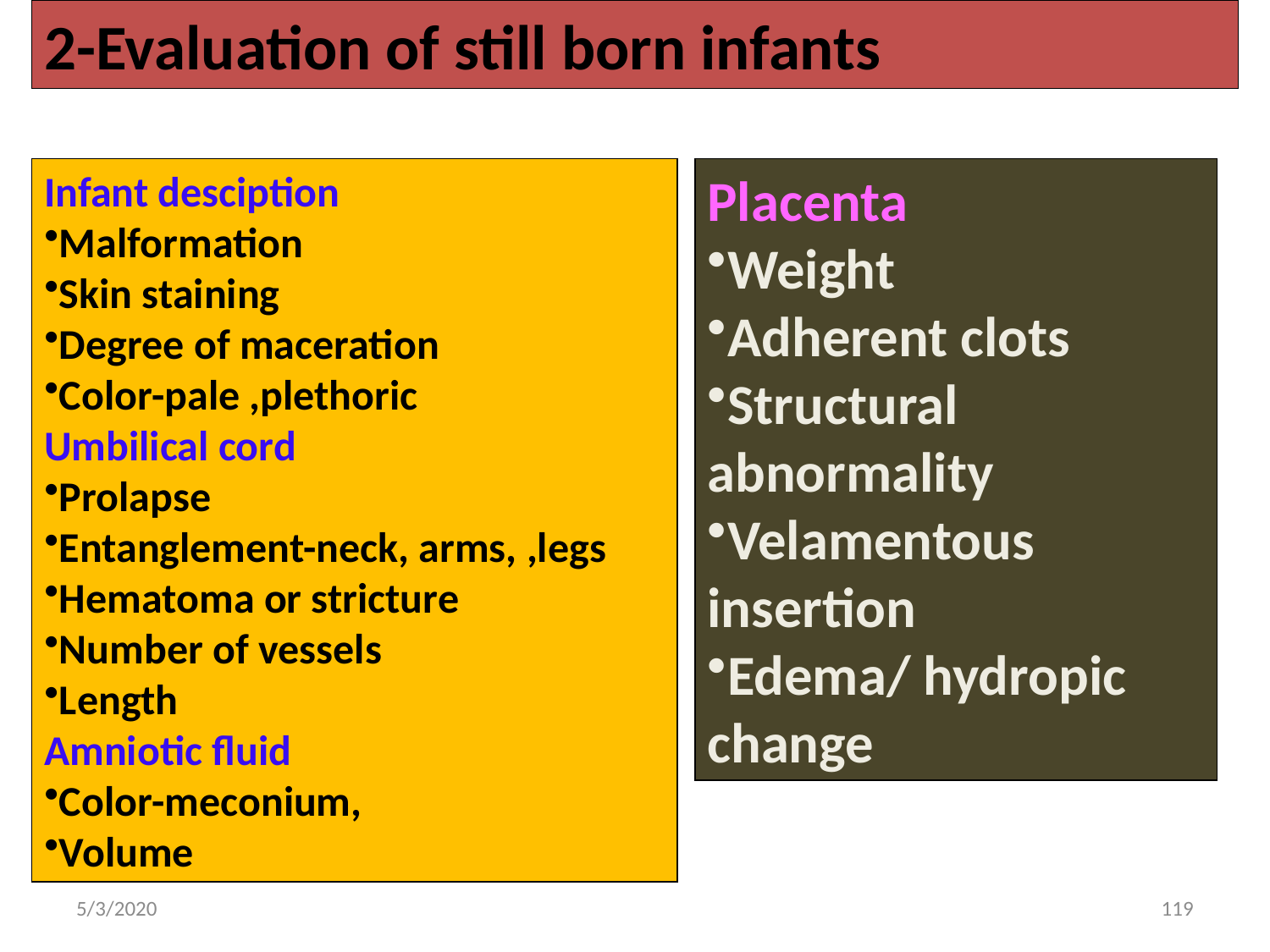

2-Evaluation of still born infants
Infant desciption
Malformation
Skin staining
Degree of maceration
Color-pale ,plethoric
Umbilical cord
Prolapse
Entanglement-neck, arms, ,legs
Hematoma or stricture
Number of vessels
Length
Amniotic fluid
Color-meconium,
Volume
Placenta
Weight
Adherent clots
Structural abnormality
Velamentous insertion
Edema/ hydropic change
5/3/2020
119